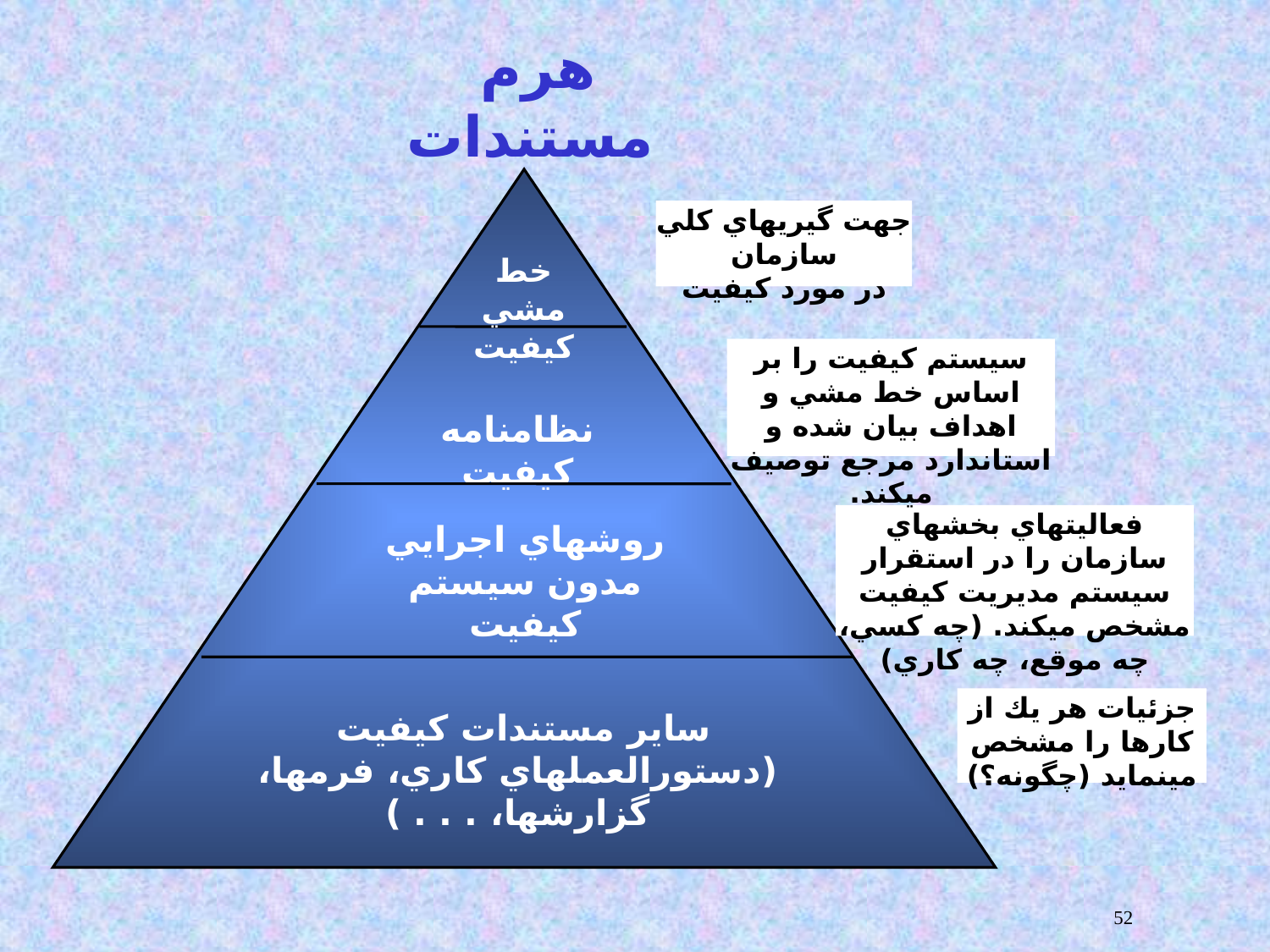

هرم مستندات

جهت گيريهاي كلي سازمان
در مورد كيفيت
خط مشي كيفيت

سيستم كيفيت را بر اساس خط مشي و اهداف بيان شده و استاندارد مرجع توصيف ميكند.
نظامنامه كيفيت

فعاليتهاي بخشهاي سازمان را در استقرار سيستم مديريت كيفيت مشخص ميكند. (چه كسي، چه موقع، چه كاري)
روشهاي اجرايي مدون سيستم كيفيت

جزئيات هر يك از كارها را مشخص مينمايد (چگونه؟)
ساير مستندات كيفيت
(دستورالعملهاي كاري، فرمها، گزارشها، . . . )